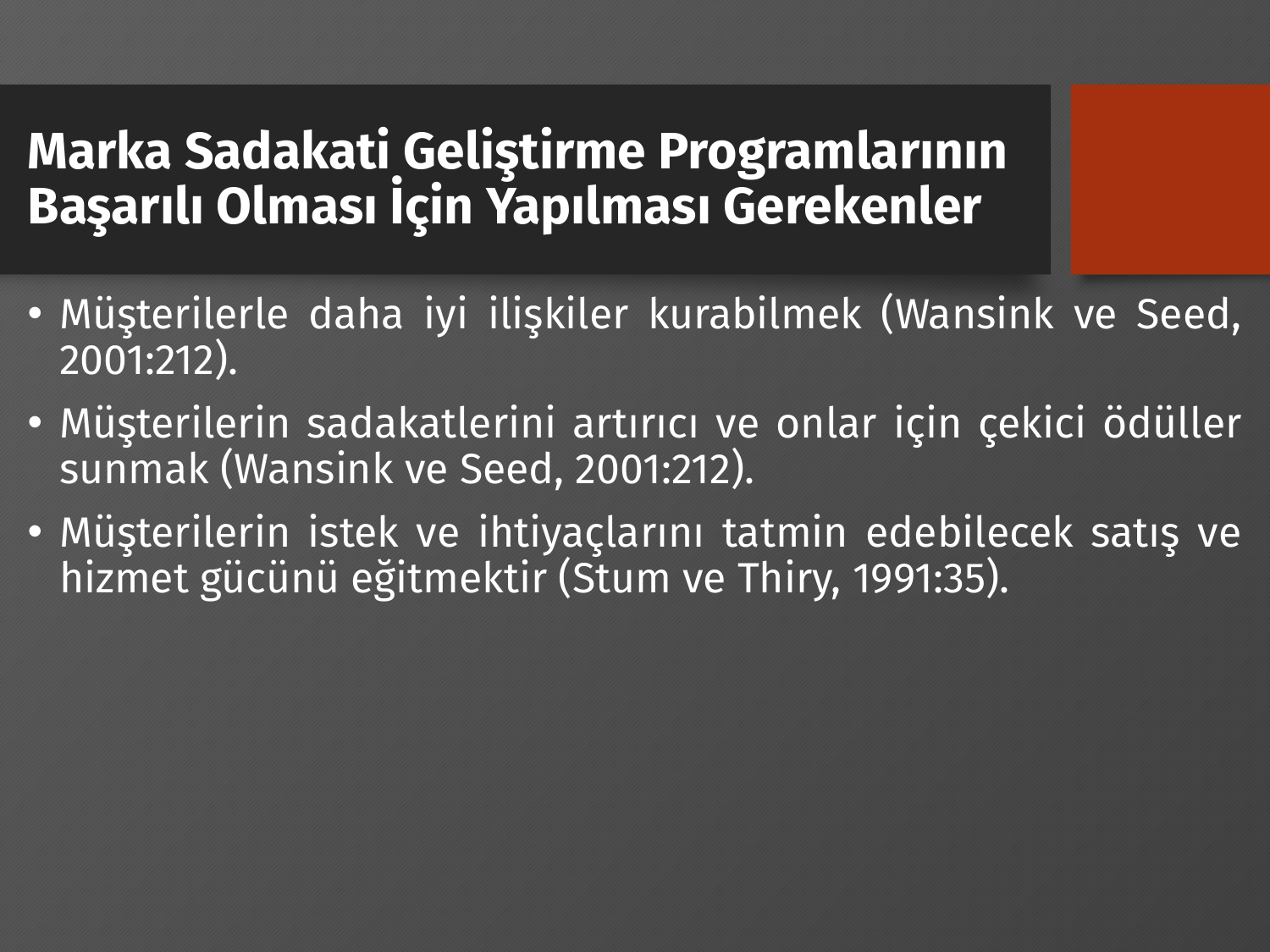

# Marka Sadakati Geliştirme Programlarının Başarılı Olması İçin Yapılması Gerekenler
Müşterilerle daha iyi ilişkiler kurabilmek (Wansink ve Seed, 2001:212).
Müşterilerin sadakatlerini artırıcı ve onlar için çekici ödüller sunmak (Wansink ve Seed, 2001:212).
Müşterilerin istek ve ihtiyaçlarını tatmin edebilecek satış ve hizmet gücünü eğitmektir (Stum ve Thiry, 1991:35).